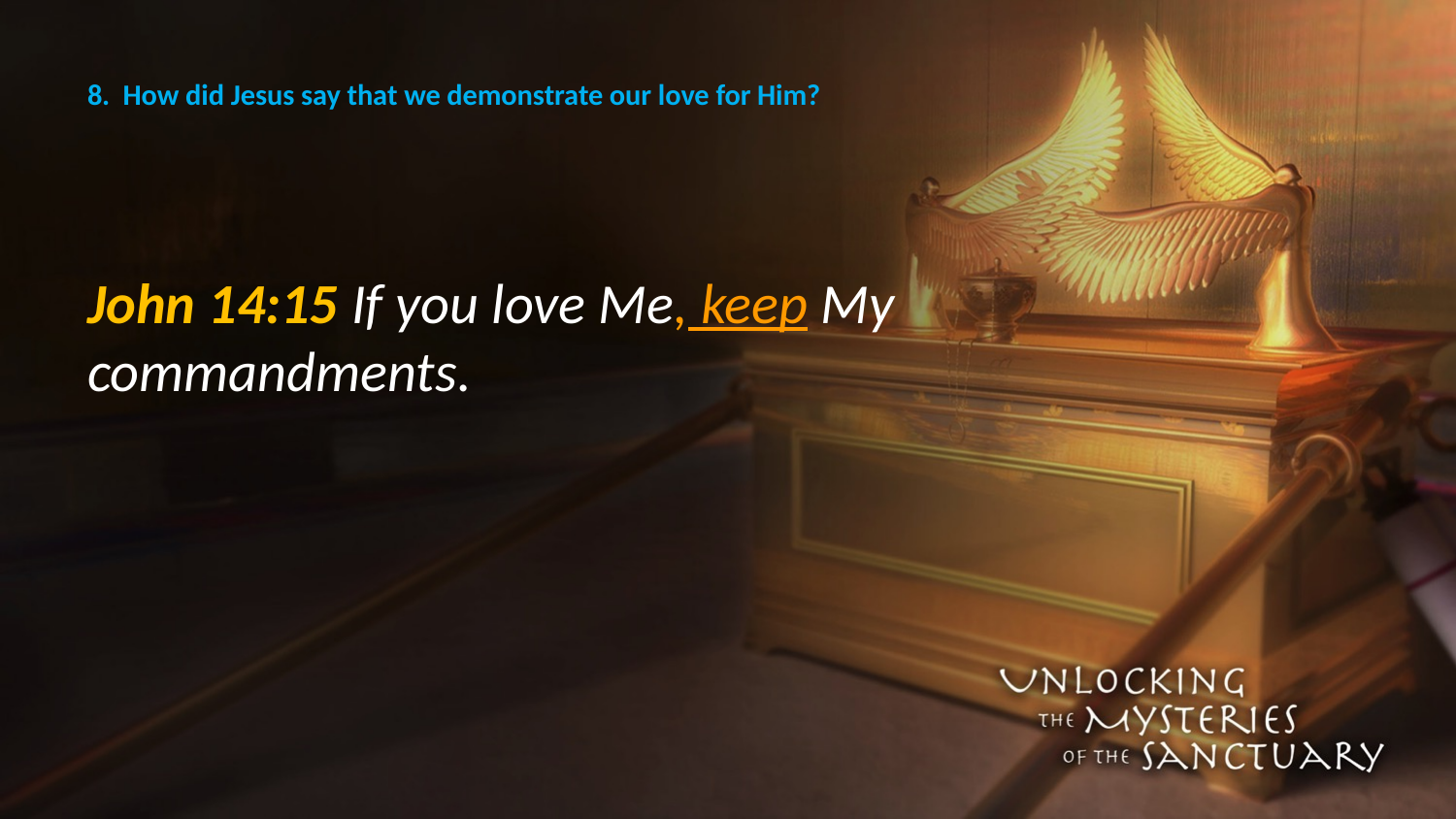

# 8.  How did Jesus say that we demonstrate our love for Him?

John 14:15 If you love Me, keep My commandments.